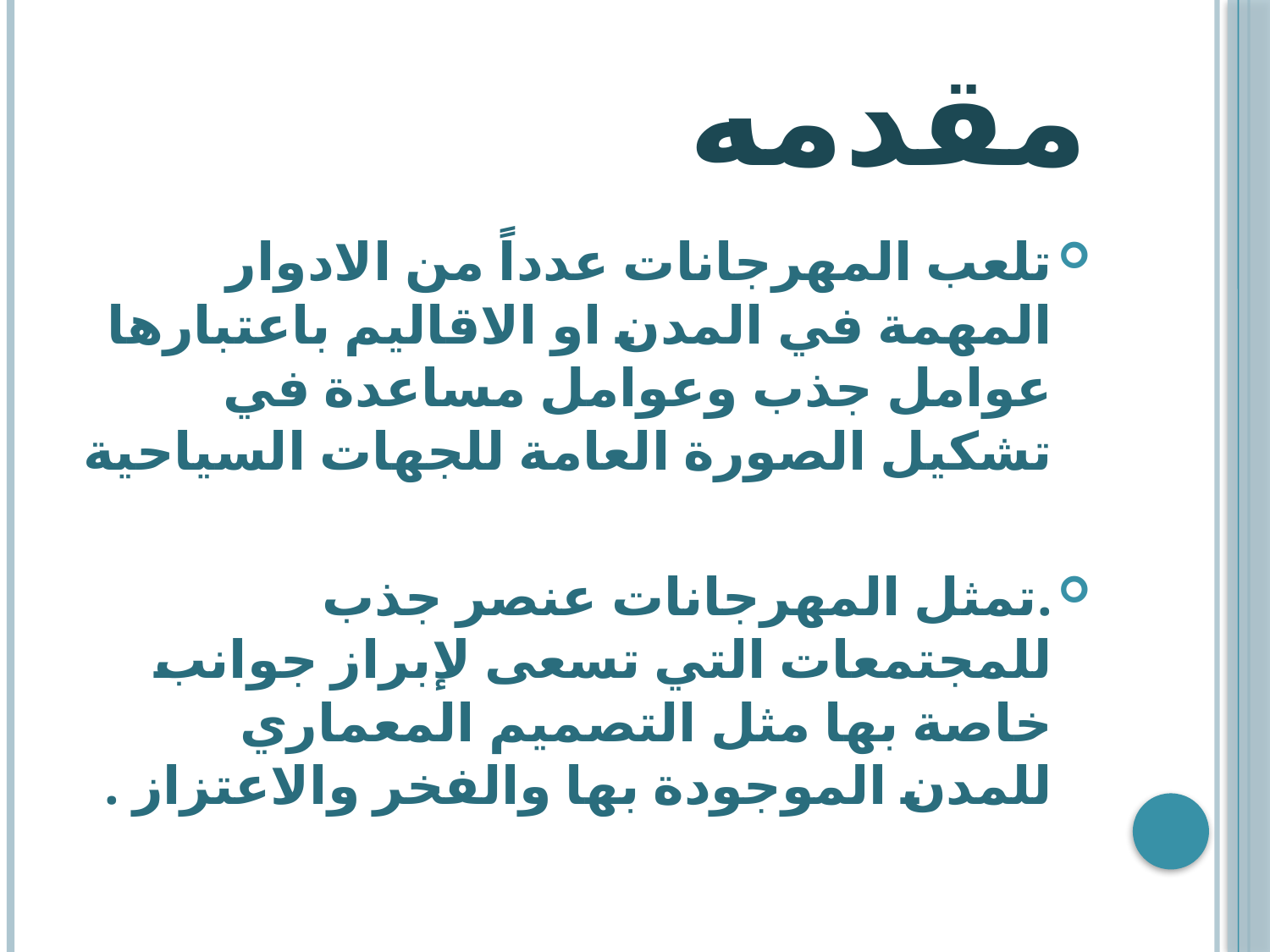

# مقدمه
تلعب المهرجانات عدداً من الادوار المهمة في المدن او الاقاليم باعتبارها عوامل جذب وعوامل مساعدة في تشكيل الصورة العامة للجهات السياحية

.تمثل المهرجانات عنصر جذب للمجتمعات التي تسعى لإبراز جوانب خاصة بها مثل التصميم المعماري للمدن الموجودة بها والفخر والاعتزاز .